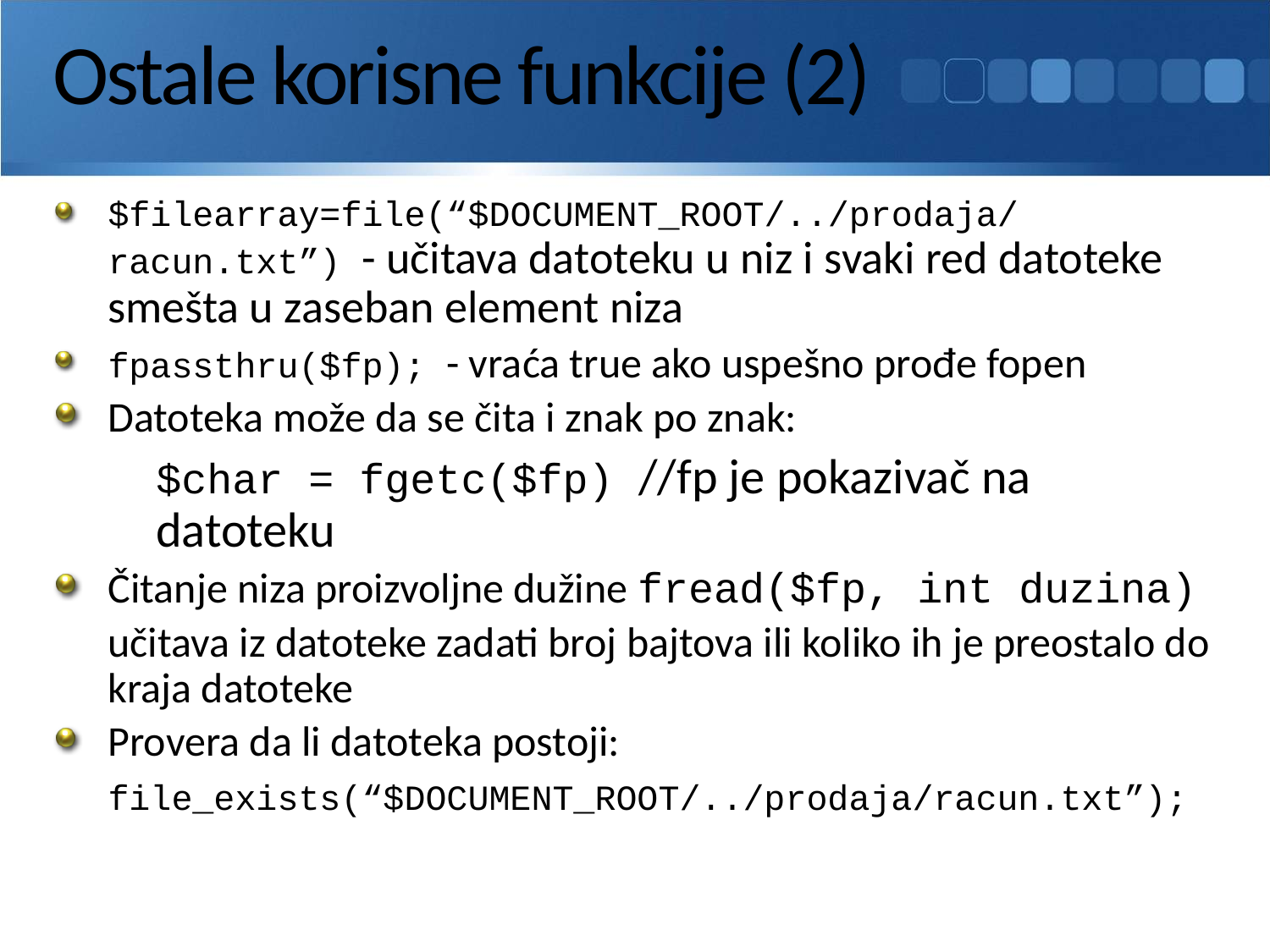

# Ostale korisne funkcije (2)
$filearray=file(“$DOCUMENT_ROOT/../prodaja/racun.txt”) - učitava datoteku u niz i svaki red datoteke smešta u zaseban element niza
fpassthru($fp); - vraća true ako uspešno prođe fopen
Datoteka može da se čita i znak po znak:
	$char = fgetc($fp) //fp je pokazivač na datoteku
Čitanje niza proizvoljne dužine fread($fp, int duzina)
	učitava iz datoteke zadati broj bajtova ili koliko ih je preostalo do kraja datoteke
Provera da li datoteka postoji:
	file_exists(“$DOCUMENT_ROOT/../prodaja/racun.txt”);

128